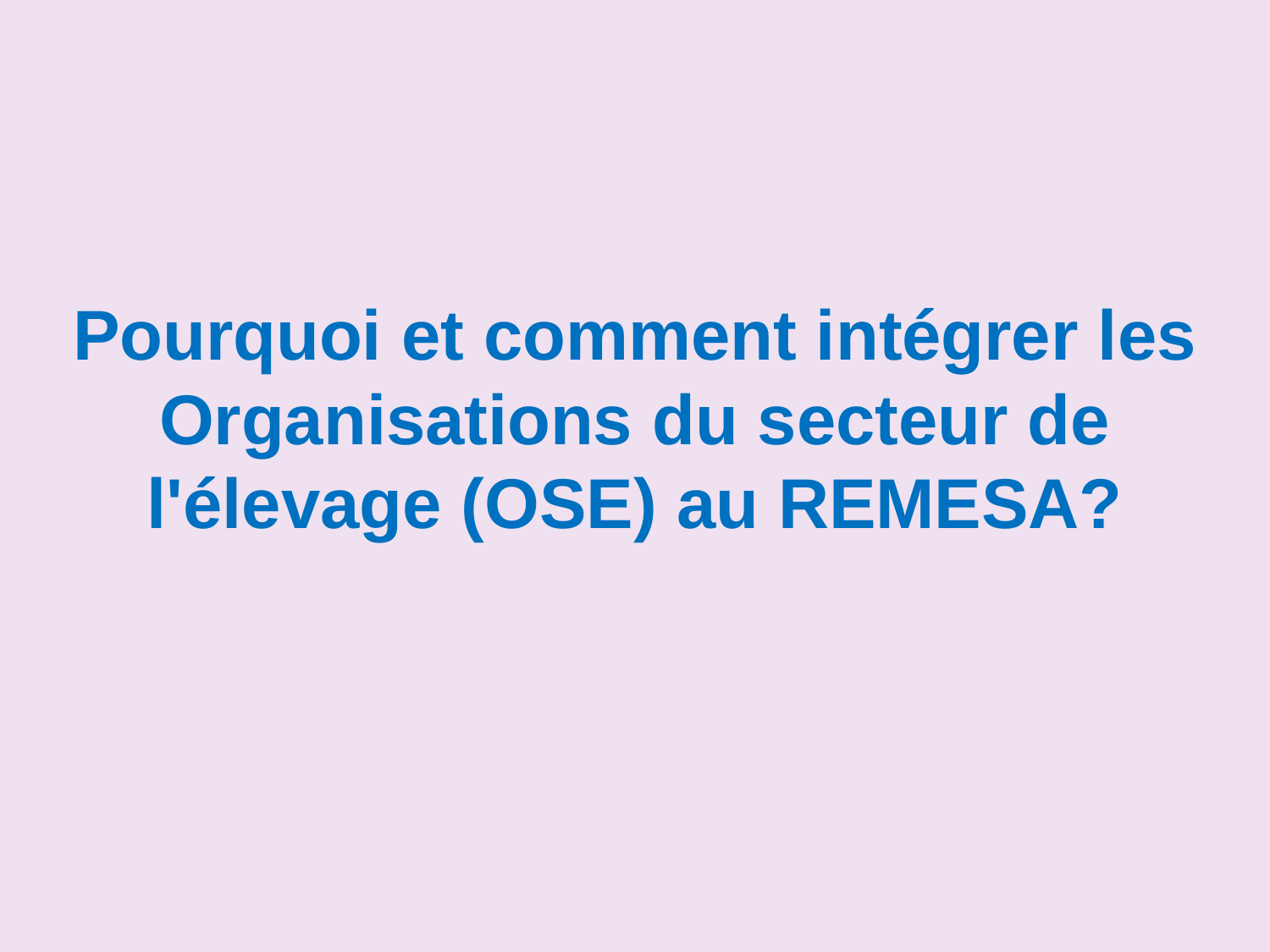

Pourquoi et comment intégrer les Organisations du secteur de l'élevage (OSE) au REMESA?